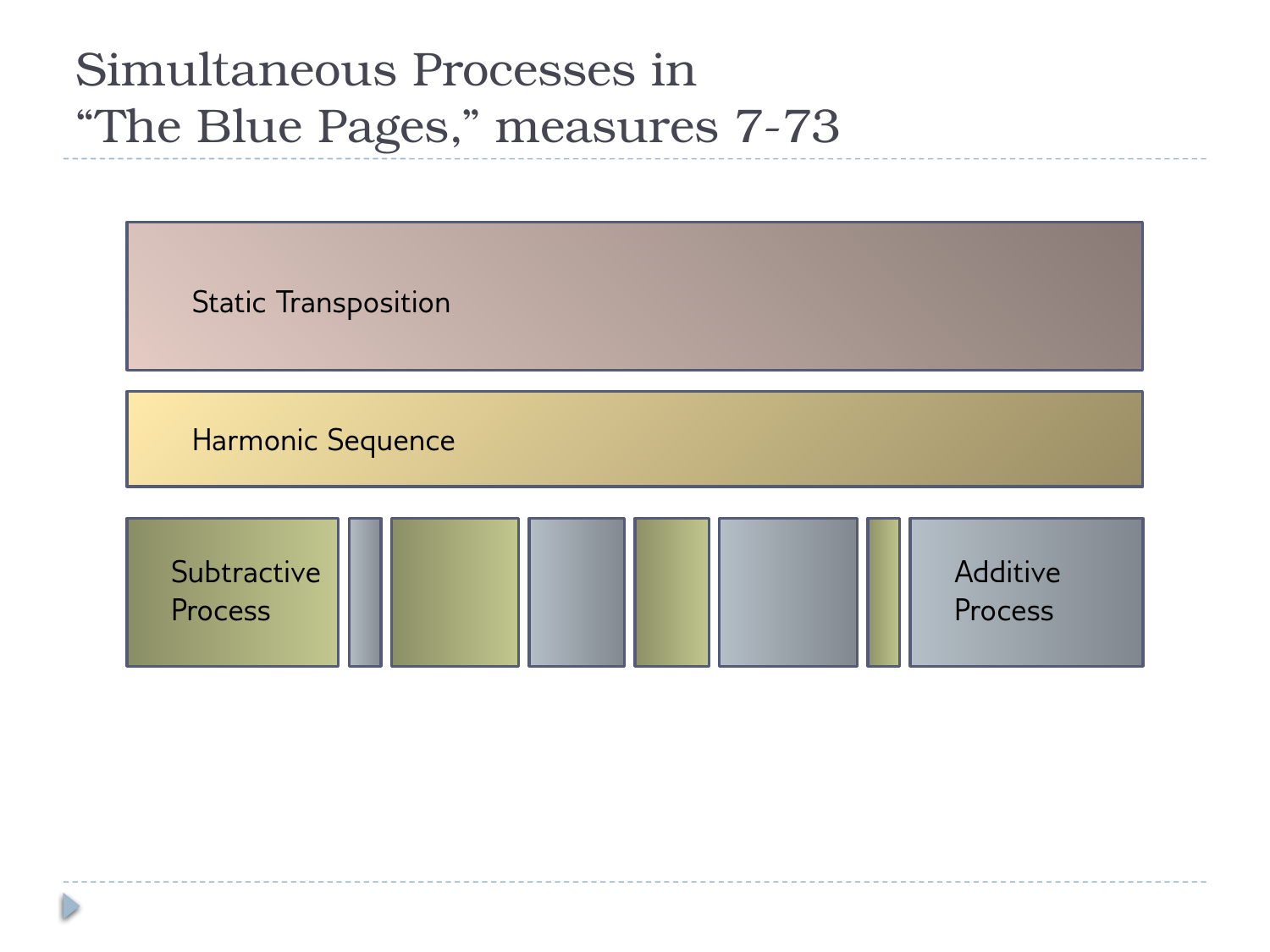

# Simultaneous Processes in “The Blue Pages,” measures 7-73

Static Transposition

Harmonic Sequence

Subtractive
Process
Additive
Process